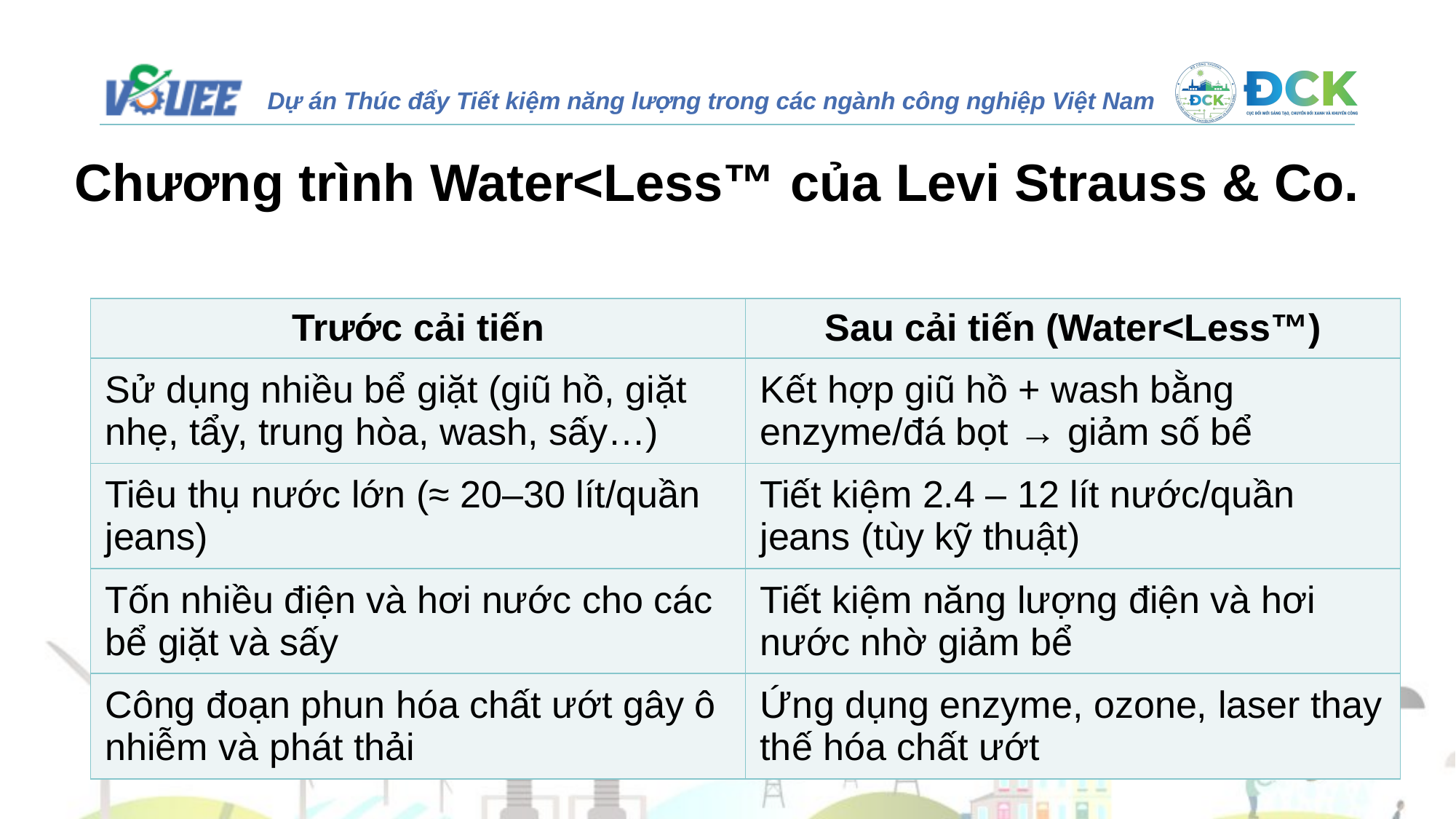

# Chương trình Water<Less™ của Levi Strauss & Co.
| Trước cải tiến | Sau cải tiến (Water<Less™) |
| --- | --- |
| Sử dụng nhiều bể giặt (giũ hồ, giặt nhẹ, tẩy, trung hòa, wash, sấy…) | Kết hợp giũ hồ + wash bằng enzyme/đá bọt → giảm số bể |
| Tiêu thụ nước lớn (≈ 20–30 lít/quần jeans) | Tiết kiệm 2.4 – 12 lít nước/quần jeans (tùy kỹ thuật) |
| Tốn nhiều điện và hơi nước cho các bể giặt và sấy | Tiết kiệm năng lượng điện và hơi nước nhờ giảm bể |
| Công đoạn phun hóa chất ướt gây ô nhiễm và phát thải | Ứng dụng enzyme, ozone, laser thay thế hóa chất ướt |